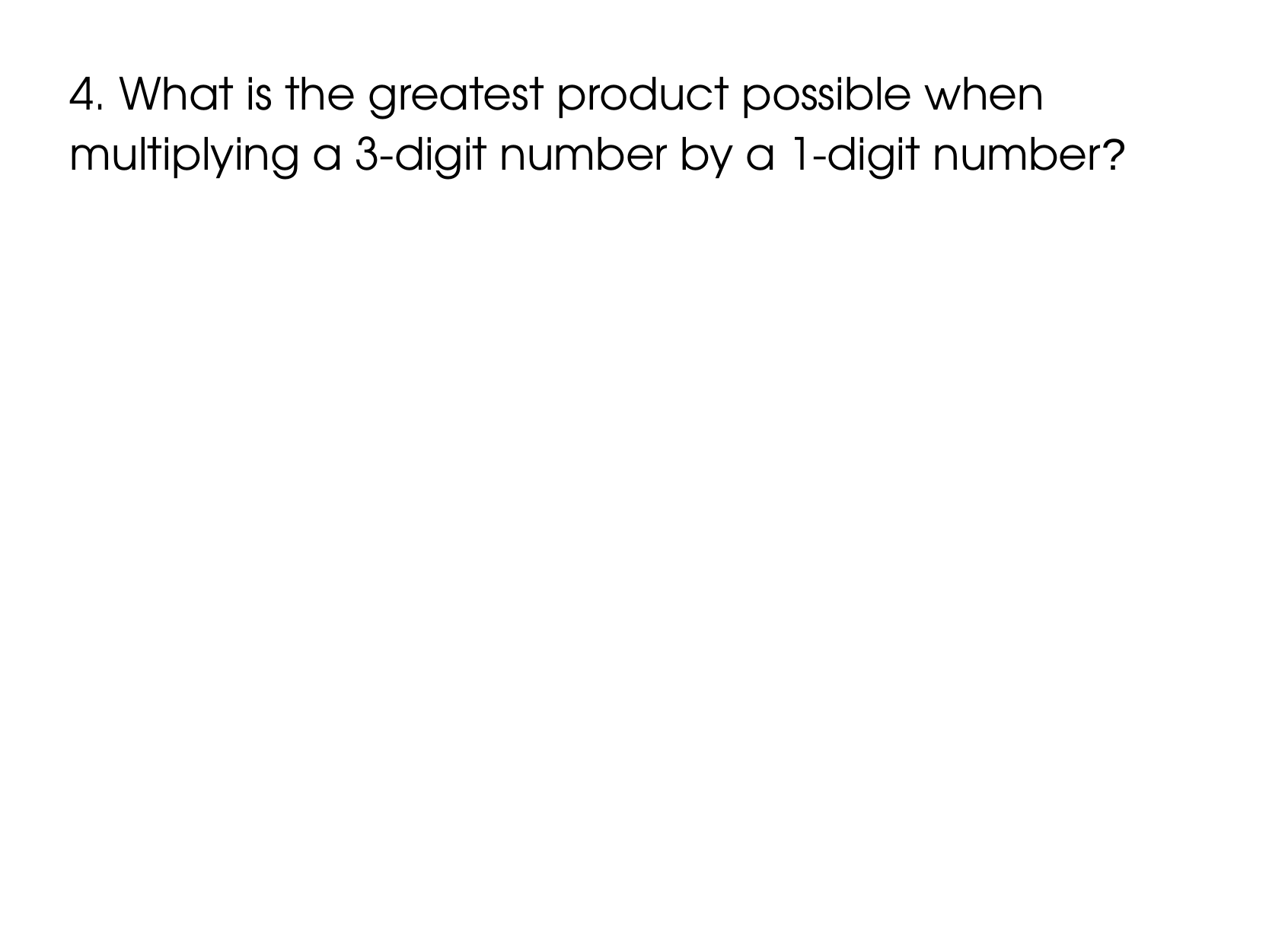

4. What is the greatest product possible when multiplying a 3-digit number by a 1-digit number?